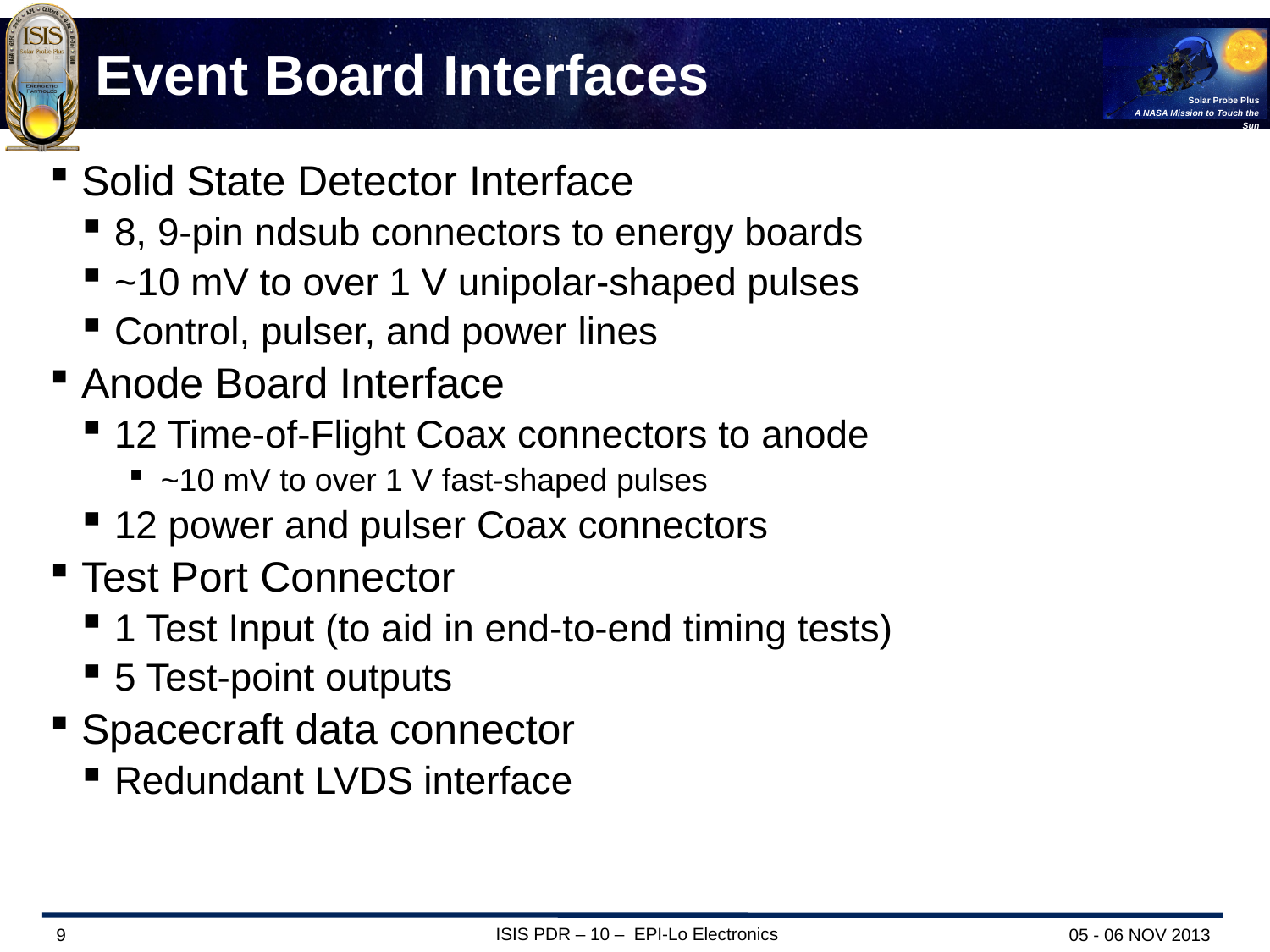

# Event Board Interfaces
Solid State Detector Interface
8, 9-pin ndsub connectors to energy boards
~10 mV to over 1 V unipolar-shaped pulses
Control, pulser, and power lines
Anode Board Interface
12 Time-of-Flight Coax connectors to anode
~10 mV to over 1 V fast-shaped pulses
12 power and pulser Coax connectors
Test Port Connector
1 Test Input (to aid in end-to-end timing tests)
5 Test-point outputs
Spacecraft data connector
Redundant LVDS interface